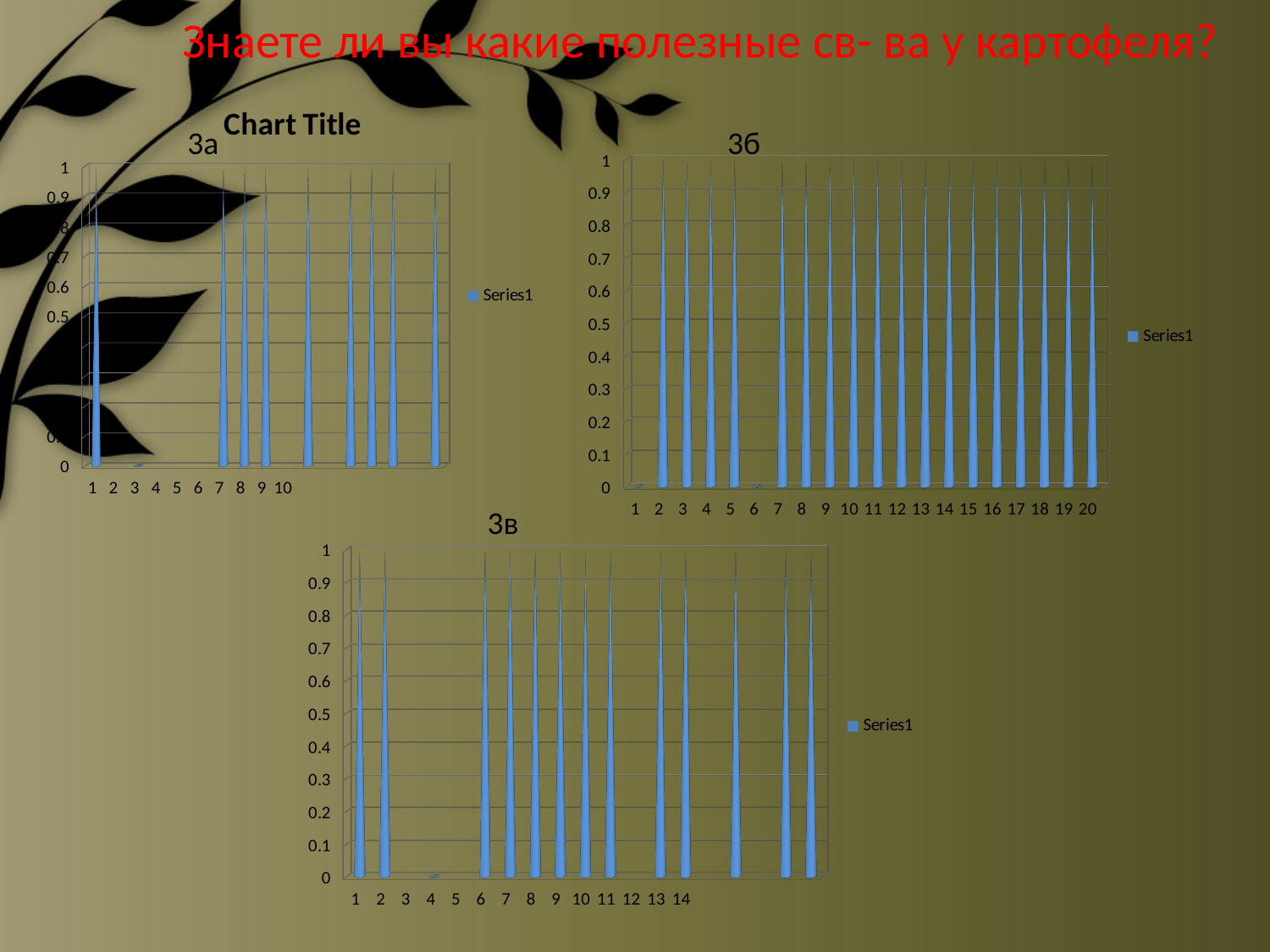

Знаете ли вы какие полезные св- ва у картофеля?

[unsupported chart]

3а
3б

[unsupported chart]

3в

[unsupported chart]